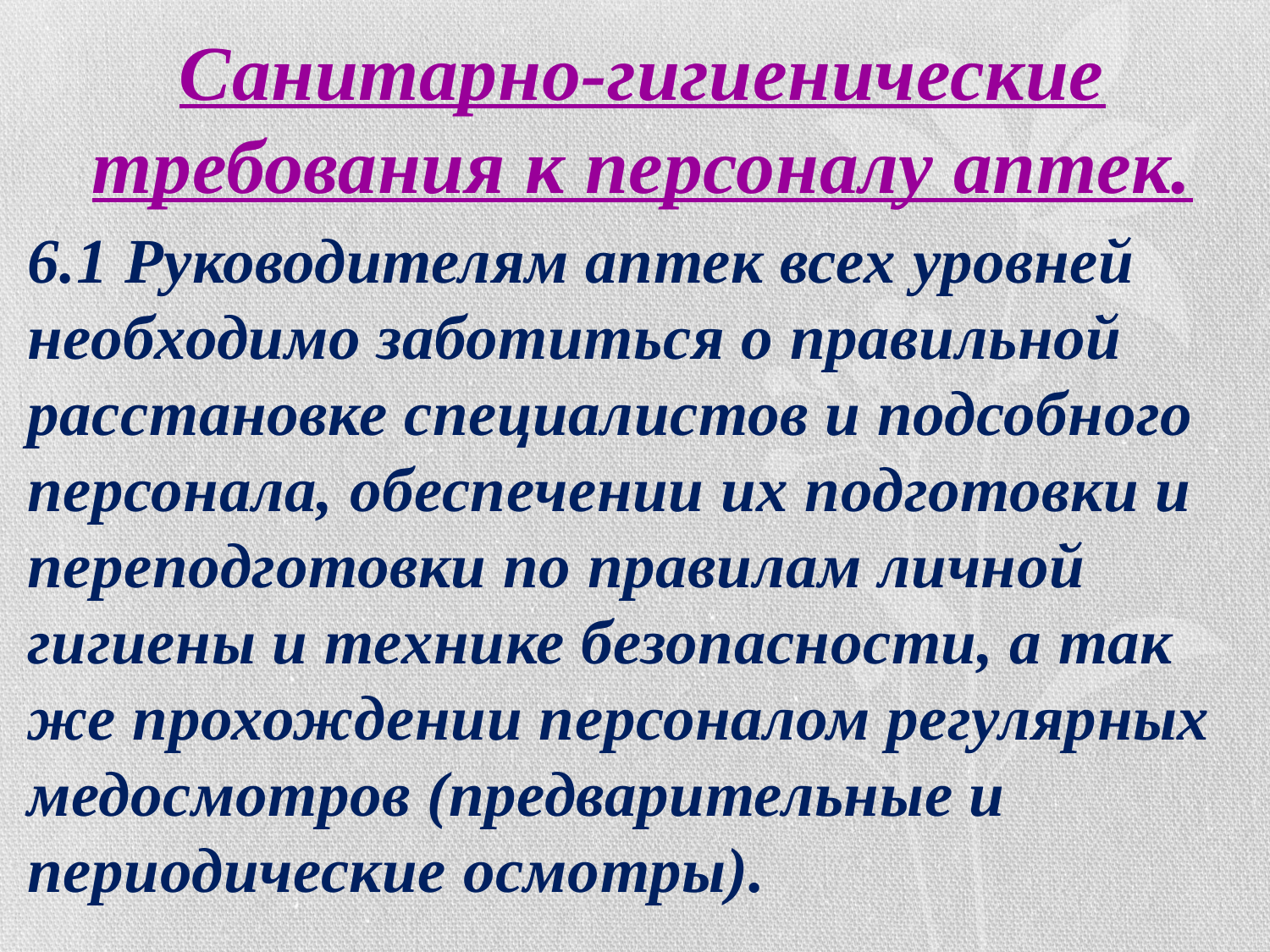

Санитарно-гигиенические требования к персоналу аптек.
6.1 Руководителям аптек всех уровней необходимо заботиться о правильной расстановке специалистов и подсобного персонала, обеспечении их подготовки и переподготовки по правилам личной гигиены и технике безопасности, а так­же прохождении персоналом регулярных медосмотров (предварительные и периодические осмотры).